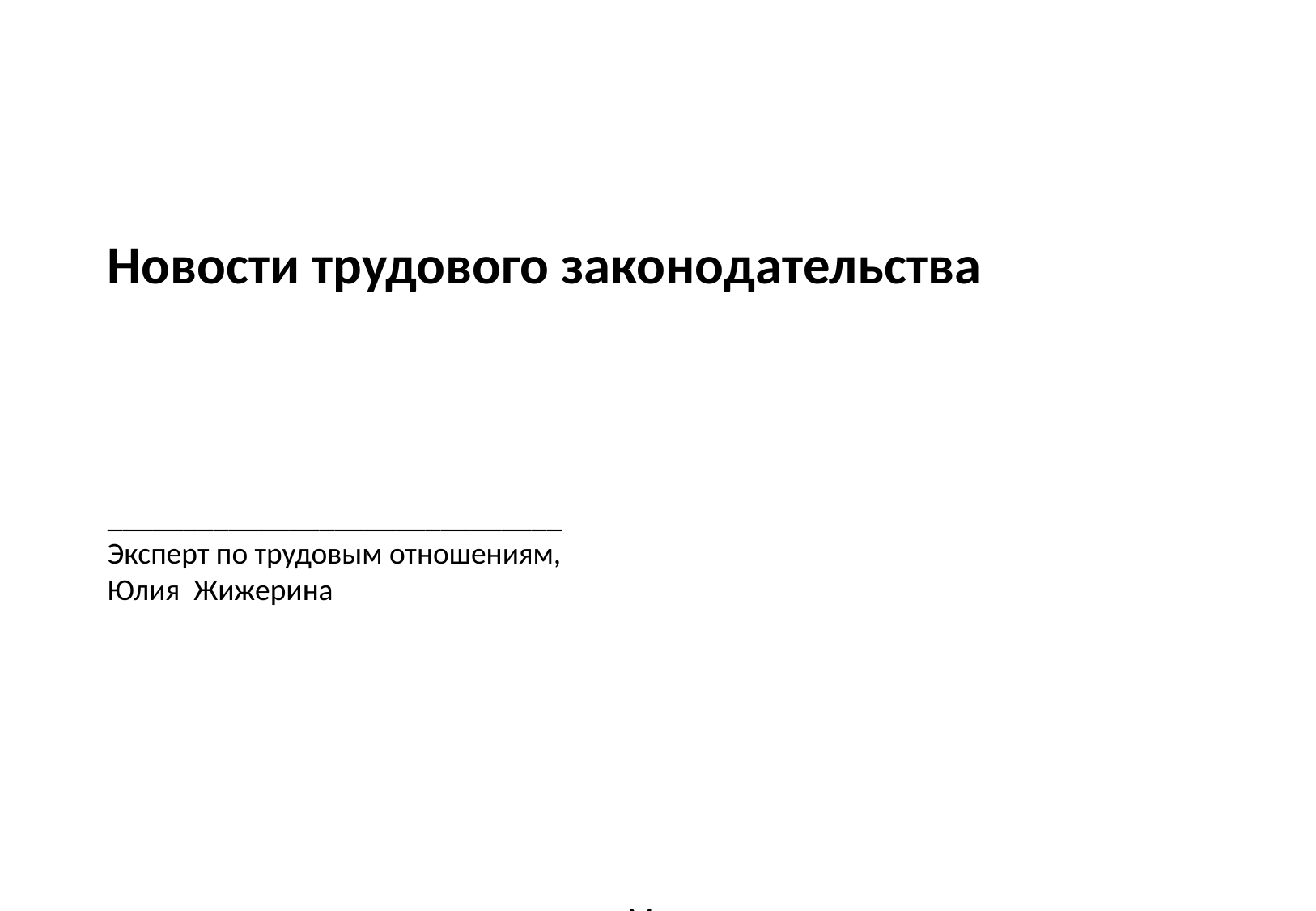

Новости трудового законодательства

______________________________
Эксперт по трудовым отношениям,
Юлия  Жижерина

Москва